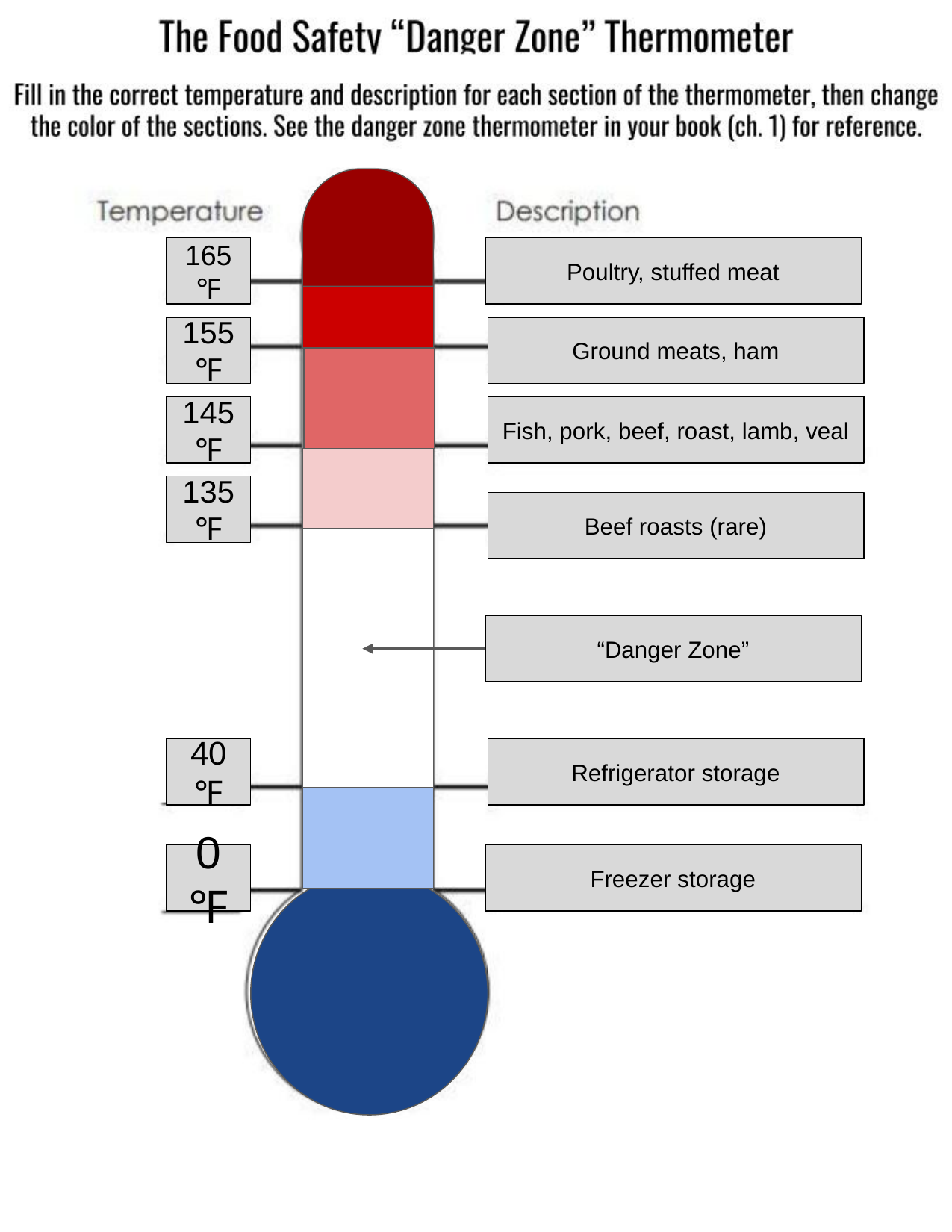

165℉
Poultry, stuffed meat

155℉
Ground meats, ham

145℉
Fish, pork, beef, roast, lamb, veal

135℉
Beef roasts (rare)

“Danger Zone”
40℉
Refrigerator storage

0℉
Freezer storage